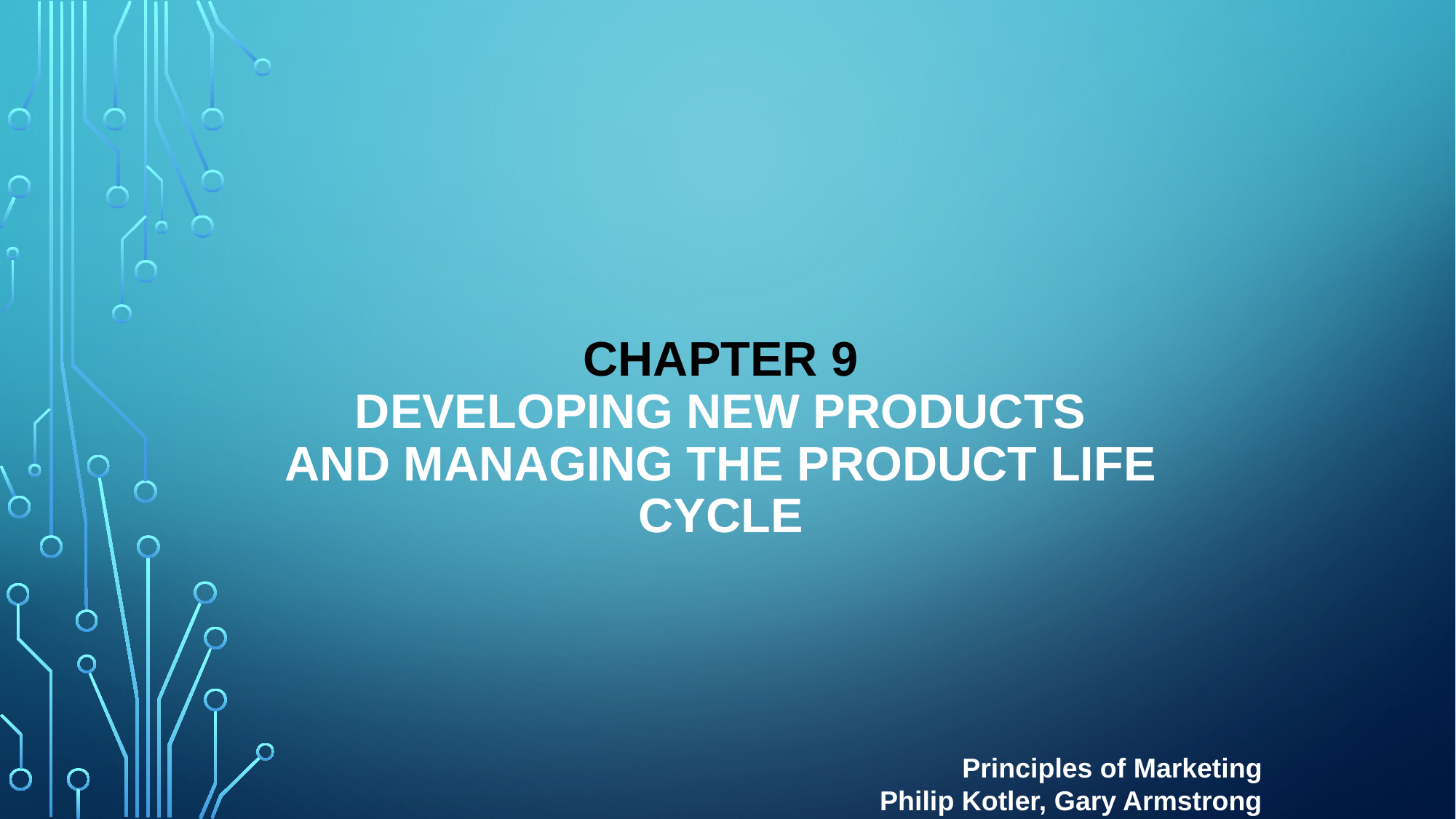

# Chapter 9 Developing New Products and Managing the Product Life Cycle
Principles of Marketing
Philip Kotler, Gary Armstrong